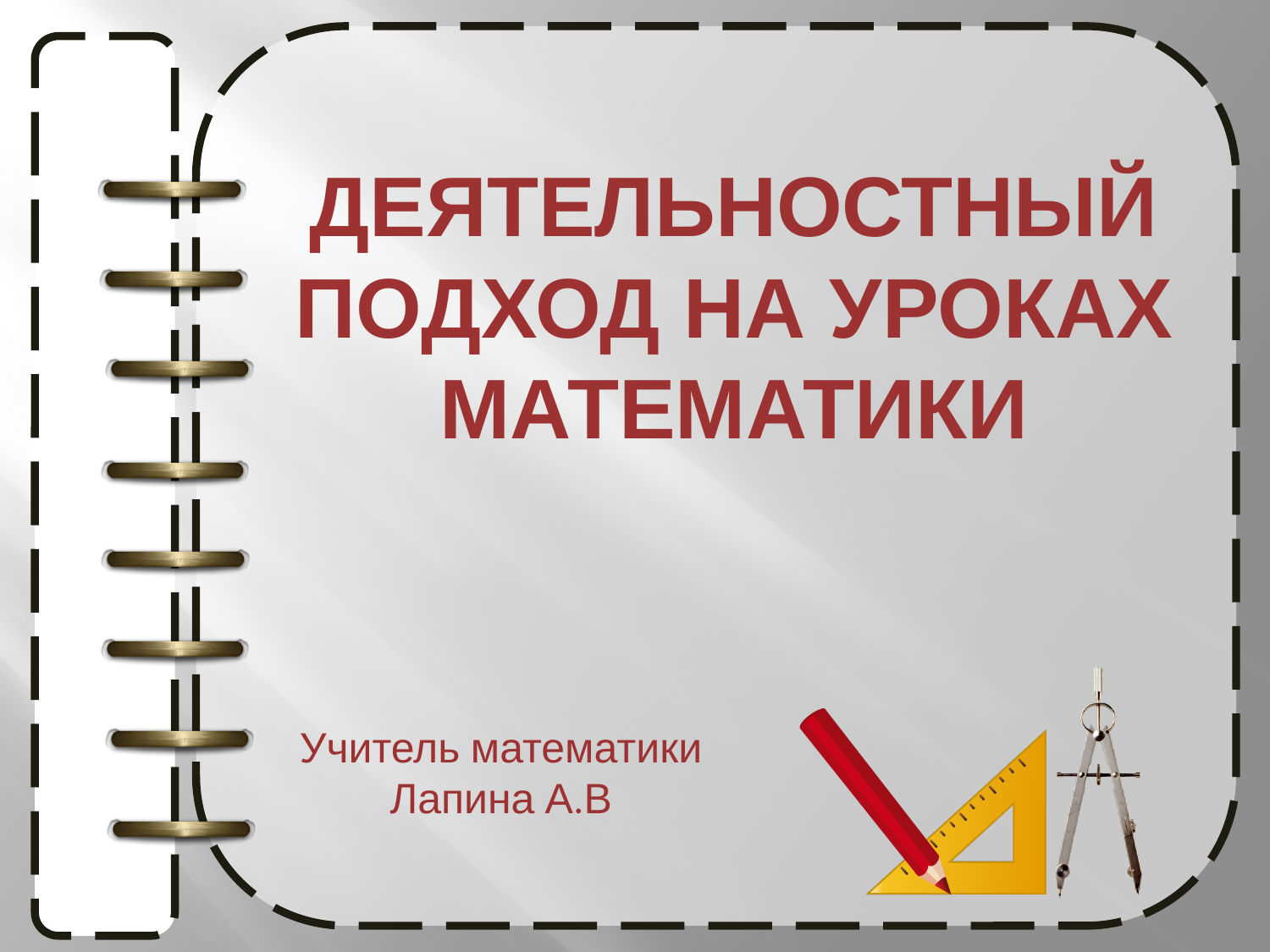

# Деятельностный подход на уроках математики
Учитель математики Лапина А.В